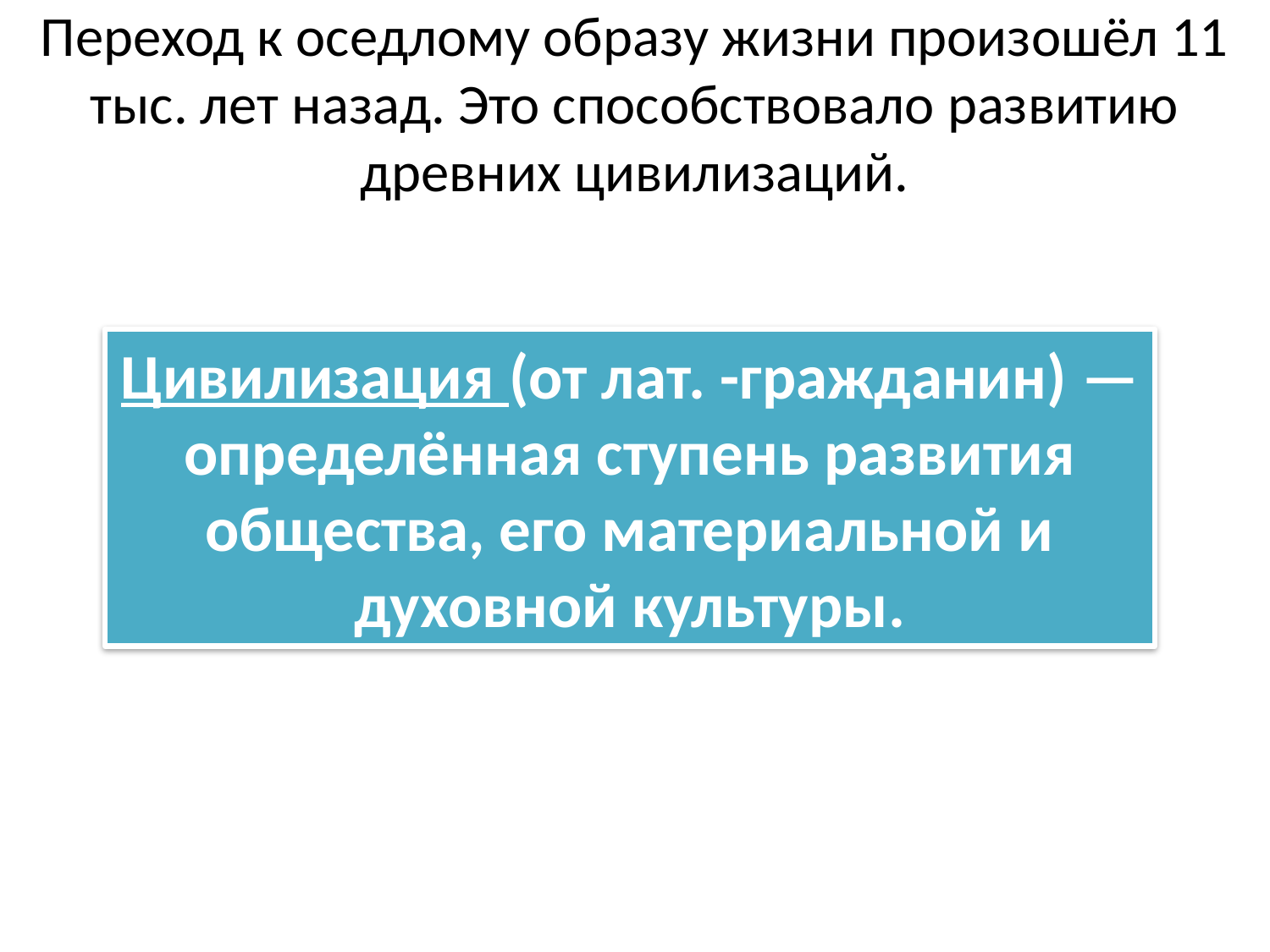

# Переход к оседлому образу жизни произошёл 11 тыс. лет назад. Это способствовало развитию древних цивилизаций.
Цивилизация (от лат. -гражданин) — определённая ступень развития общества, его материальной и духовной культуры.